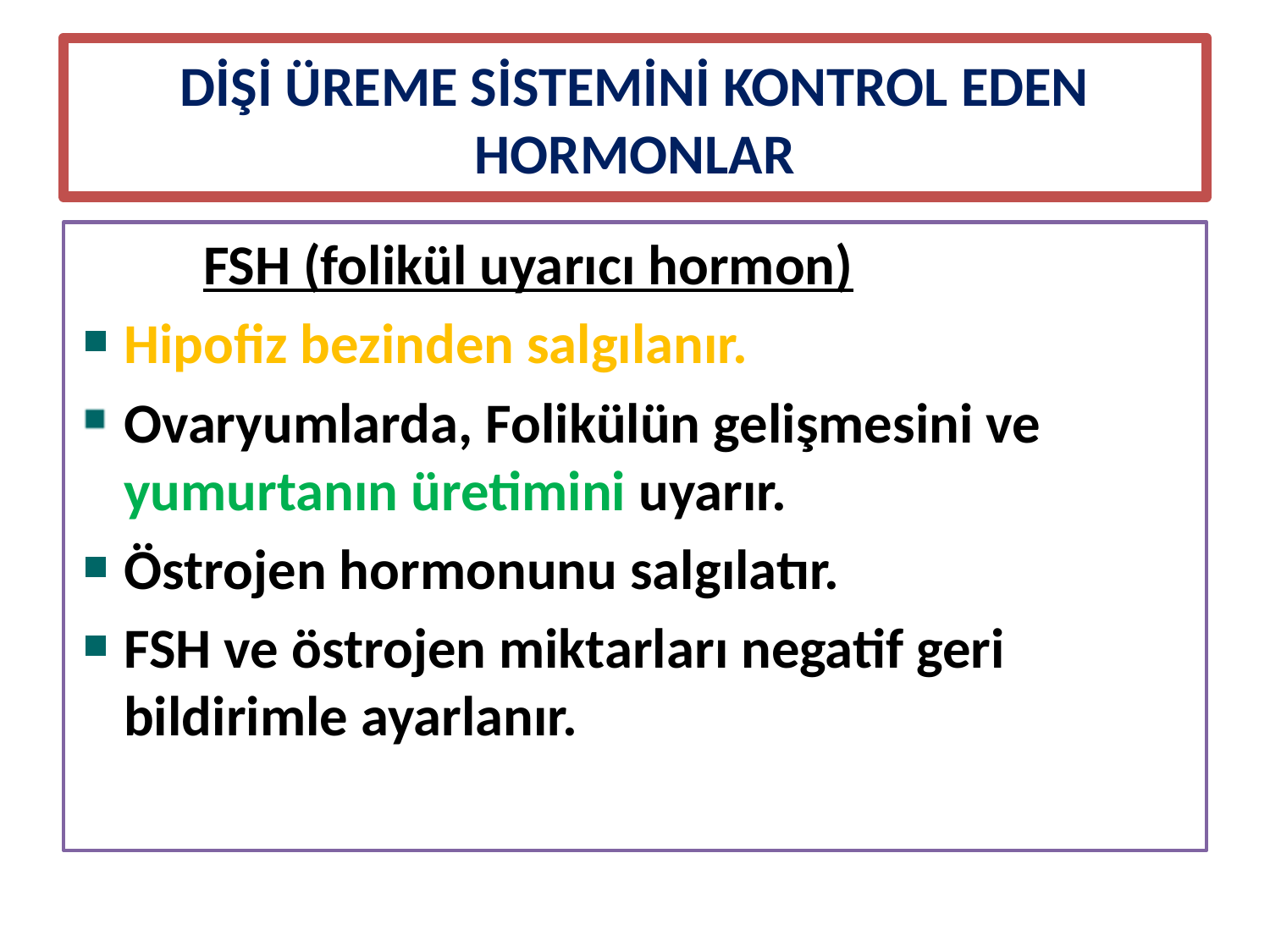

# DİŞİ ÜREME SİSTEMİNİ KONTROL EDEN HORMONLAR
	FSH (folikül uyarıcı hormon)
Hipofiz bezinden salgılanır.
Ovaryumlarda, Folikülün gelişmesini ve yumurtanın üretimini uyarır.
Östrojen hormonunu salgılatır.
FSH ve östrojen miktarları negatif geri bildirimle ayarlanır.